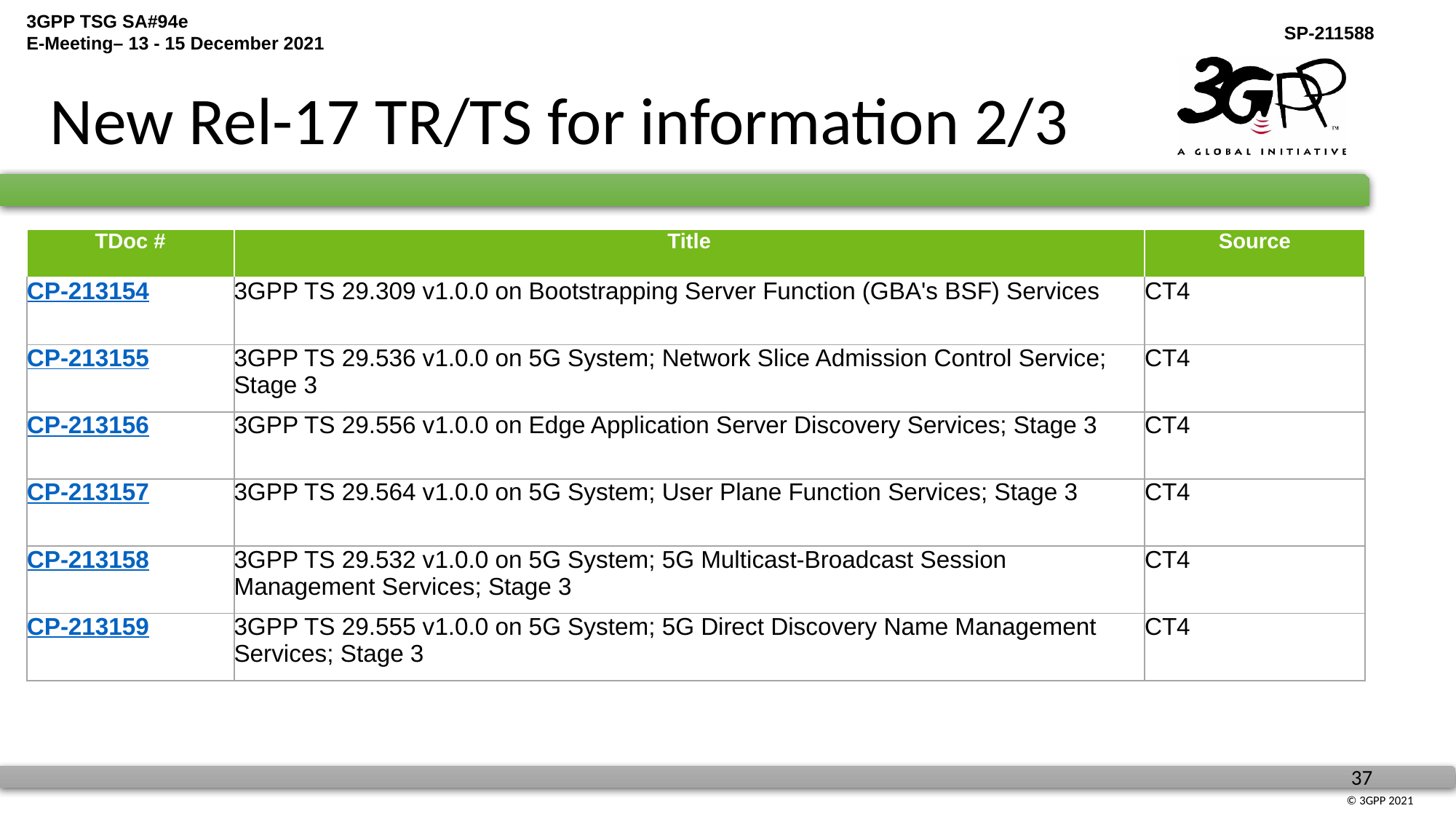

# New Rel-17 TR/TS for information 2/3
| TDoc # | Title | Source |
| --- | --- | --- |
| CP-213154 | 3GPP TS 29.309 v1.0.0 on Bootstrapping Server Function (GBA's BSF) Services | CT4 |
| CP-213155 | 3GPP TS 29.536 v1.0.0 on 5G System; Network Slice Admission Control Service; Stage 3 | CT4 |
| CP-213156 | 3GPP TS 29.556 v1.0.0 on Edge Application Server Discovery Services; Stage 3 | CT4 |
| CP-213157 | 3GPP TS 29.564 v1.0.0 on 5G System; User Plane Function Services; Stage 3 | CT4 |
| CP-213158 | 3GPP TS 29.532 v1.0.0 on 5G System; 5G Multicast-Broadcast Session Management Services; Stage 3 | CT4 |
| CP-213159 | 3GPP TS 29.555 v1.0.0 on 5G System; 5G Direct Discovery Name Management Services; Stage 3 | CT4 |